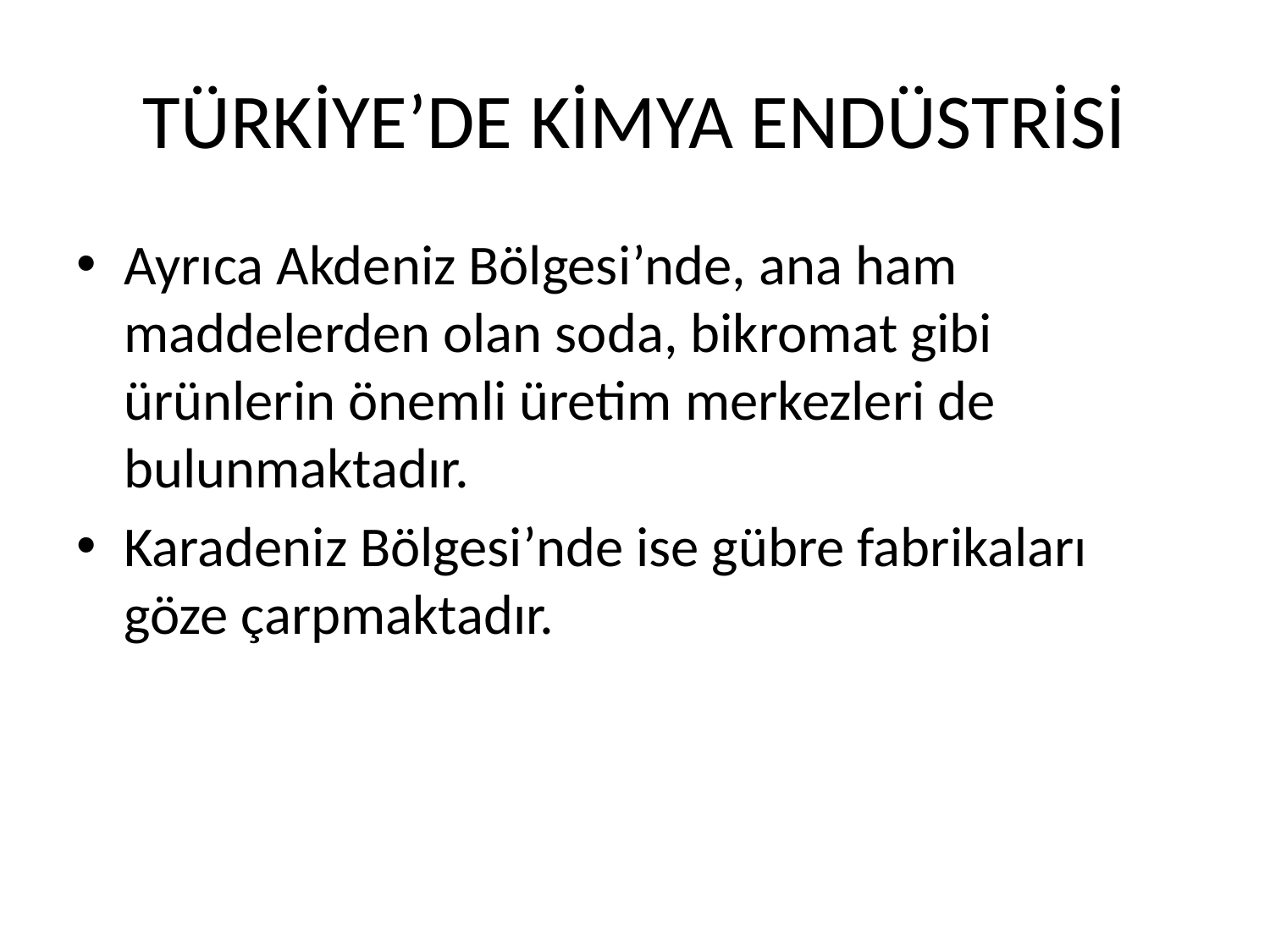

# TÜRKİYE’DE KİMYA ENDÜSTRİSİ
Ayrıca Akdeniz Bölgesi’nde, ana ham maddelerden olan soda, bikromat gibi ürünlerin önemli üretim merkezleri de bulunmaktadır.
Karadeniz Bölgesi’nde ise gübre fabrikaları göze çarpmaktadır.